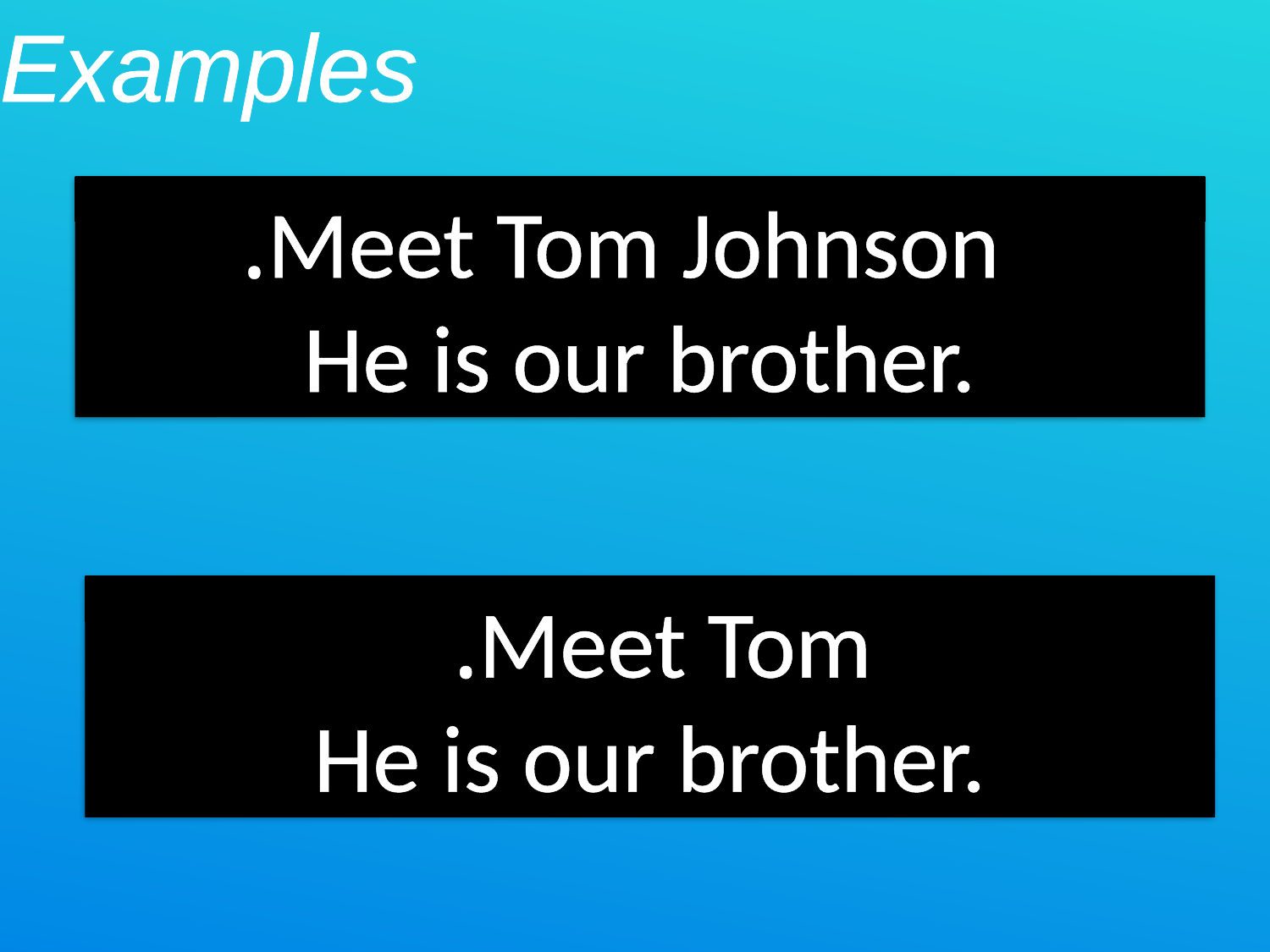

Examples
Meet Tom Johnson.
He is our brother.
Meet Tom.
He is our brother.